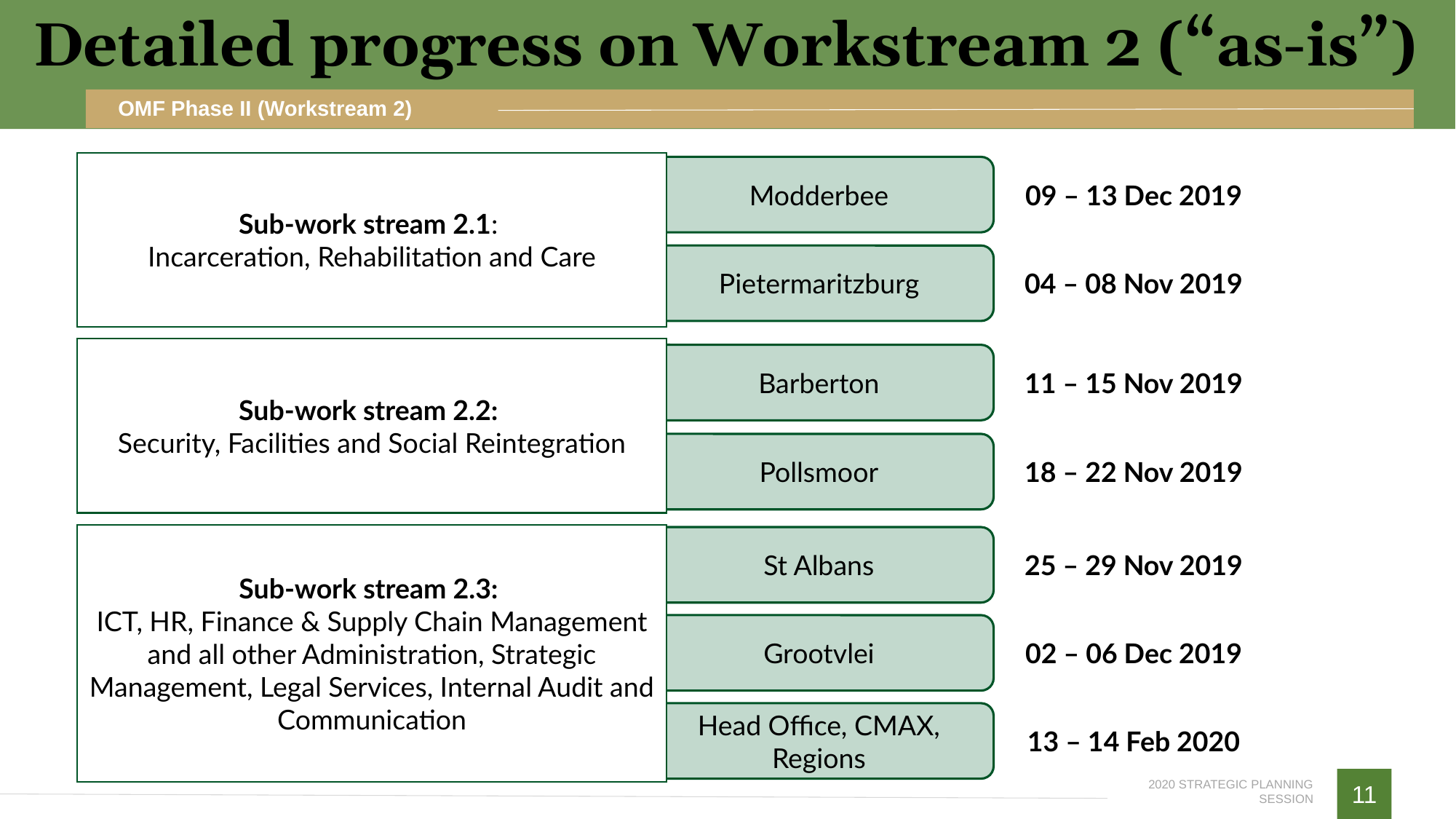

Detailed progress on Workstream 2 (“as-is”)
OMF Phase II (Workstream 2)
Sub-work stream 2.1:
Incarceration, Rehabilitation and Care
Modderbee
Pietermaritzburg
Barberton
Pollsmoor
St Albans
Grootvlei
Head Office, CMAX, Regions
09 – 13 Dec 2019
04 – 08 Nov 2019
11 – 15 Nov 2019
18 – 22 Nov 2019
25 – 29 Nov 2019
02 – 06 Dec 2019
13 – 14 Feb 2020
Sub-work stream 2.2:
Security, Facilities and Social Reintegration
Sub-work stream 2.3:
ICT, HR, Finance & Supply Chain Management and all other Administration, Strategic Management, Legal Services, Internal Audit and Communication